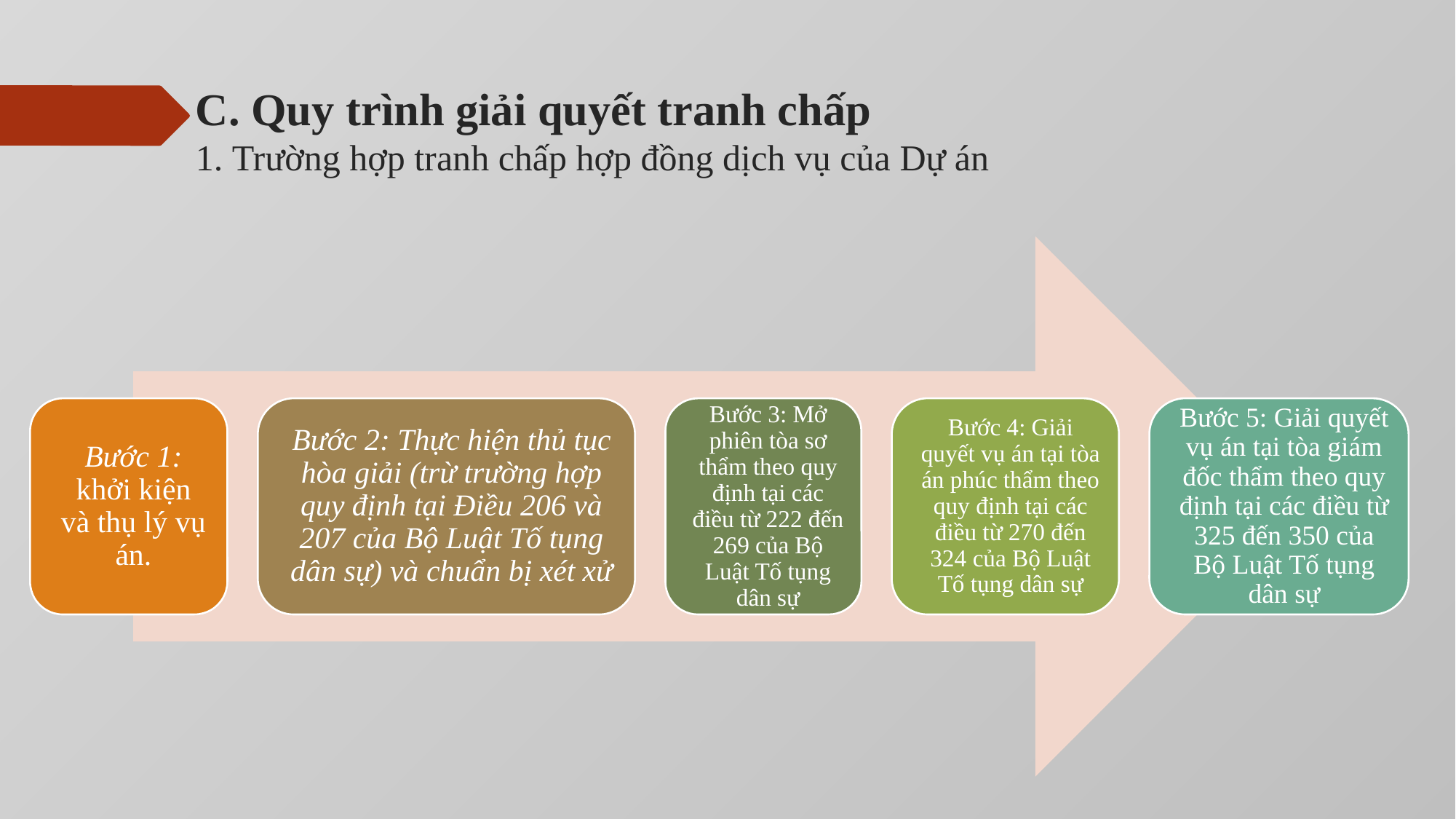

# C. Quy trình giải quyết tranh chấp 1. Trường hợp tranh chấp hợp đồng dịch vụ của Dự án
Bước 1: khởi kiện và thụ lý vụ án.
Bước 2: Thực hiện thủ tục hòa giải (trừ trường hợp quy định tại Điều 206 và 207 của Bộ Luật Tố tụng dân sự) và chuẩn bị xét xử
Bước 3: Mở phiên tòa sơ thẩm theo quy định tại các điều từ 222 đến 269 của Bộ Luật Tố tụng dân sự
Bước 4: Giải quyết vụ án tại tòa án phúc thẩm theo quy định tại các điều từ 270 đến 324 của Bộ Luật Tố tụng dân sự
Bước 5: Giải quyết vụ án tại tòa giám đốc thẩm theo quy định tại các điều từ 325 đến 350 của Bộ Luật Tố tụng dân sự